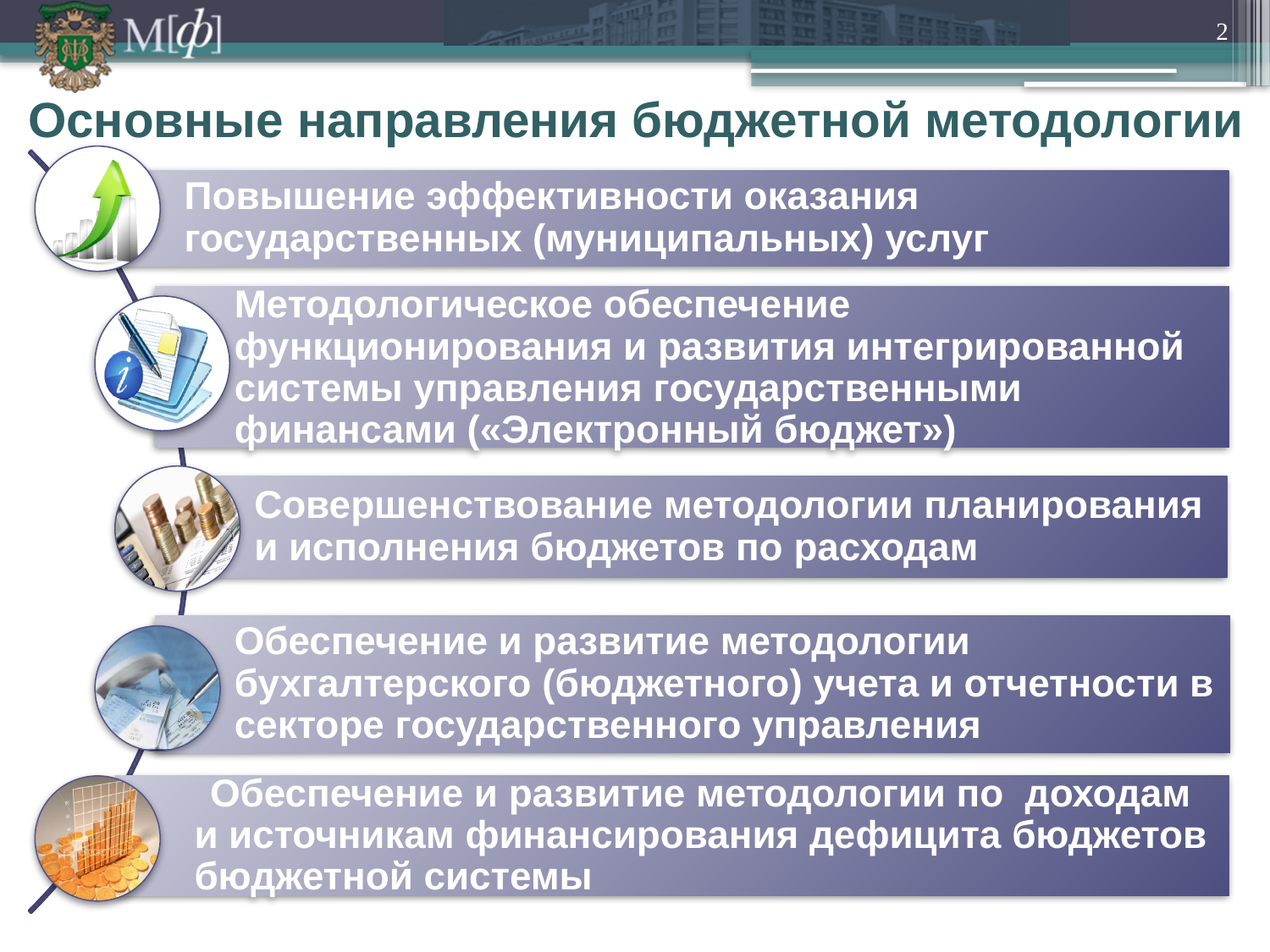

2
# Основные направления бюджетной методологии
Повышение эффективности оказания государственных (муниципальных) услуг

Методологическое обеспечение функционирования и развития интегрированной системы управления государственными финансами («Электронный бюджет»)

Совершенствование методологии планирования и исполнения бюджетов по расходам
Обеспечение и развитие методологии бухгалтерского (бюджетного) учета и отчетности в секторе государственного управления
  Обеспечение и развитие методологии по  доходам и источникам финансирования дефицита бюджетов бюджетной системы